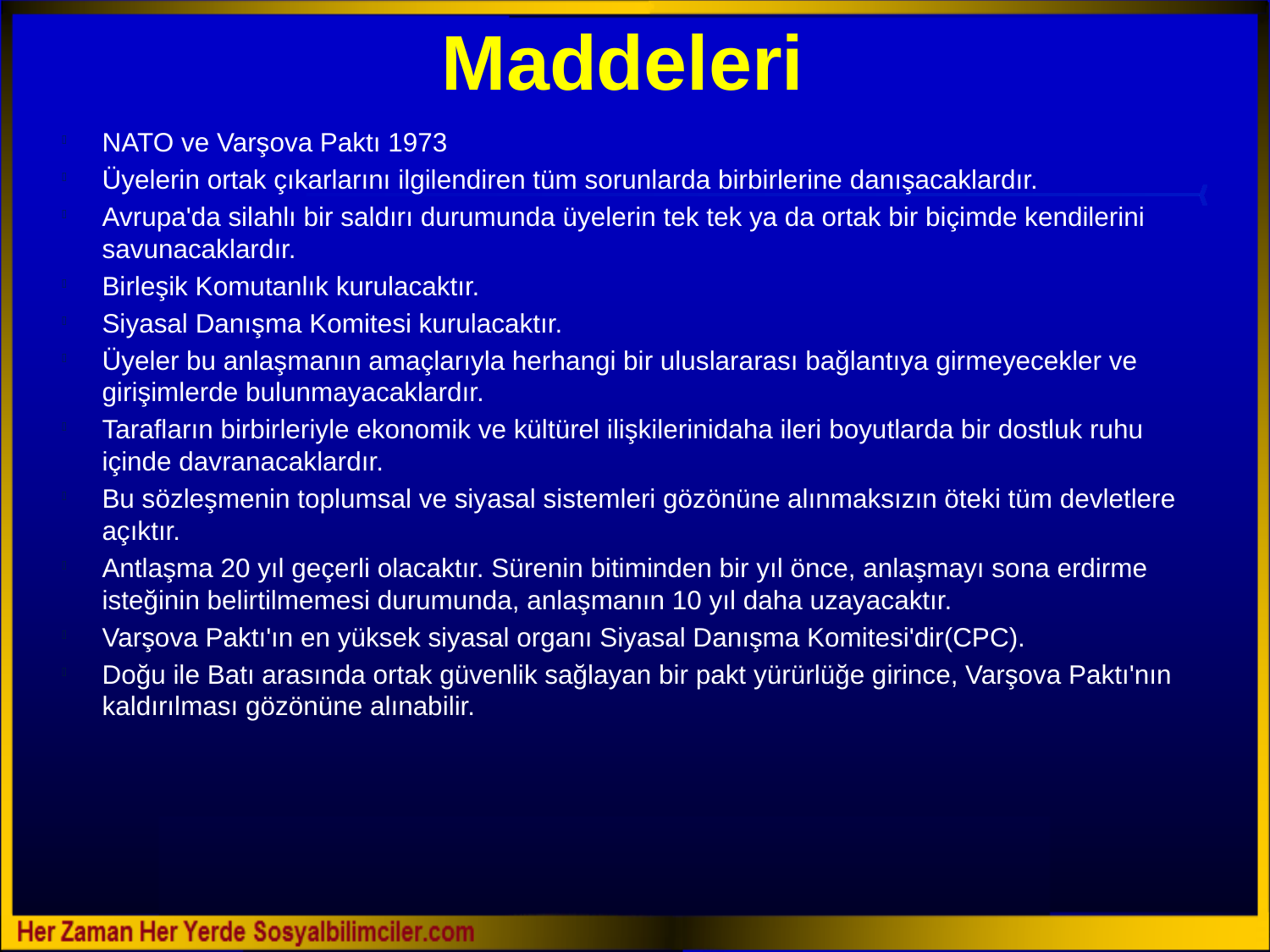

# Maddeleri
NATO ve Varşova Paktı 1973
Üyelerin ortak çıkarlarını ilgilendiren tüm sorunlarda birbirlerine danışacaklardır.
Avrupa'da silahlı bir saldırı durumunda üyelerin tek tek ya da ortak bir biçimde kendilerini savunacaklardır.
Birleşik Komutanlık kurulacaktır.
Siyasal Danışma Komitesi kurulacaktır.
Üyeler bu anlaşmanın amaçlarıyla herhangi bir uluslararası bağlantıya girmeyecekler ve girişimlerde bulunmayacaklardır.
Tarafların birbirleriyle ekonomik ve kültürel ilişkilerinidaha ileri boyutlarda bir dostluk ruhu içinde davranacaklardır.
Bu sözleşmenin toplumsal ve siyasal sistemleri gözönüne alınmaksızın öteki tüm devletlere açıktır.
Antlaşma 20 yıl geçerli olacaktır. Sürenin bitiminden bir yıl önce, anlaşmayı sona erdirme isteğinin belirtilmemesi durumunda, anlaşmanın 10 yıl daha uzayacaktır.
Varşova Paktı'ın en yüksek siyasal organı Siyasal Danışma Komitesi'dir(CPC).
Doğu ile Batı arasında ortak güvenlik sağlayan bir pakt yürürlüğe girince, Varşova Paktı'nın kaldırılması gözönüne alınabilir.